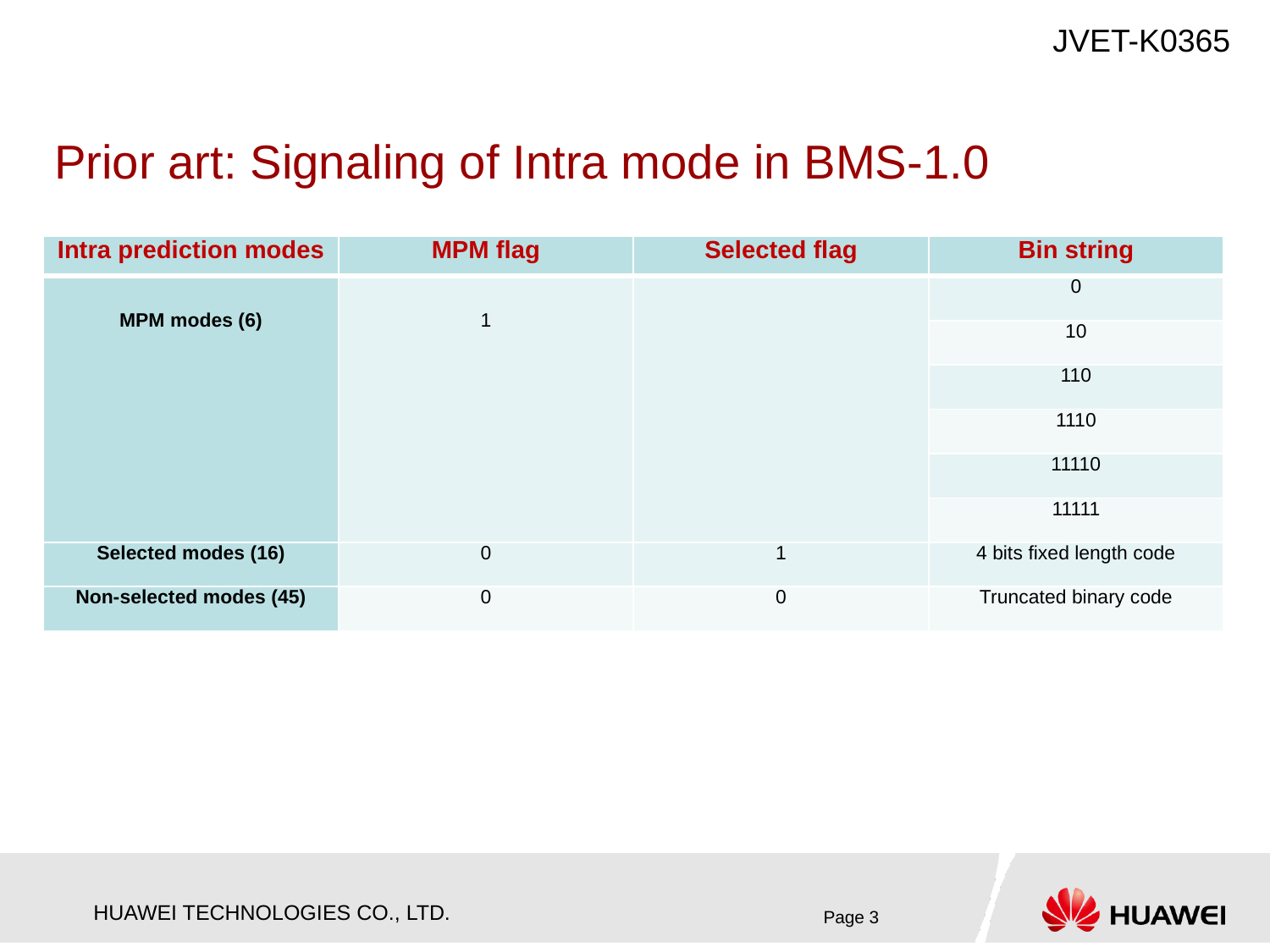

# Prior art: Signaling of Intra mode in BMS-1.0
| Intra prediction modes | MPM flag | Selected flag | Bin string |
| --- | --- | --- | --- |
| MPM modes (6) | 1 |  | 0 |
|  |  |  | 10 |
|  |  |  | 110 |
|  |  |  | 1110 |
|  |  |  | 11110 |
|  |  |  | 11111 |
| Selected modes (16) | 0 | 1 | 4 bits fixed length code |
| Non-selected modes (45) | 0 | 0 | Truncated binary code |

Page 3